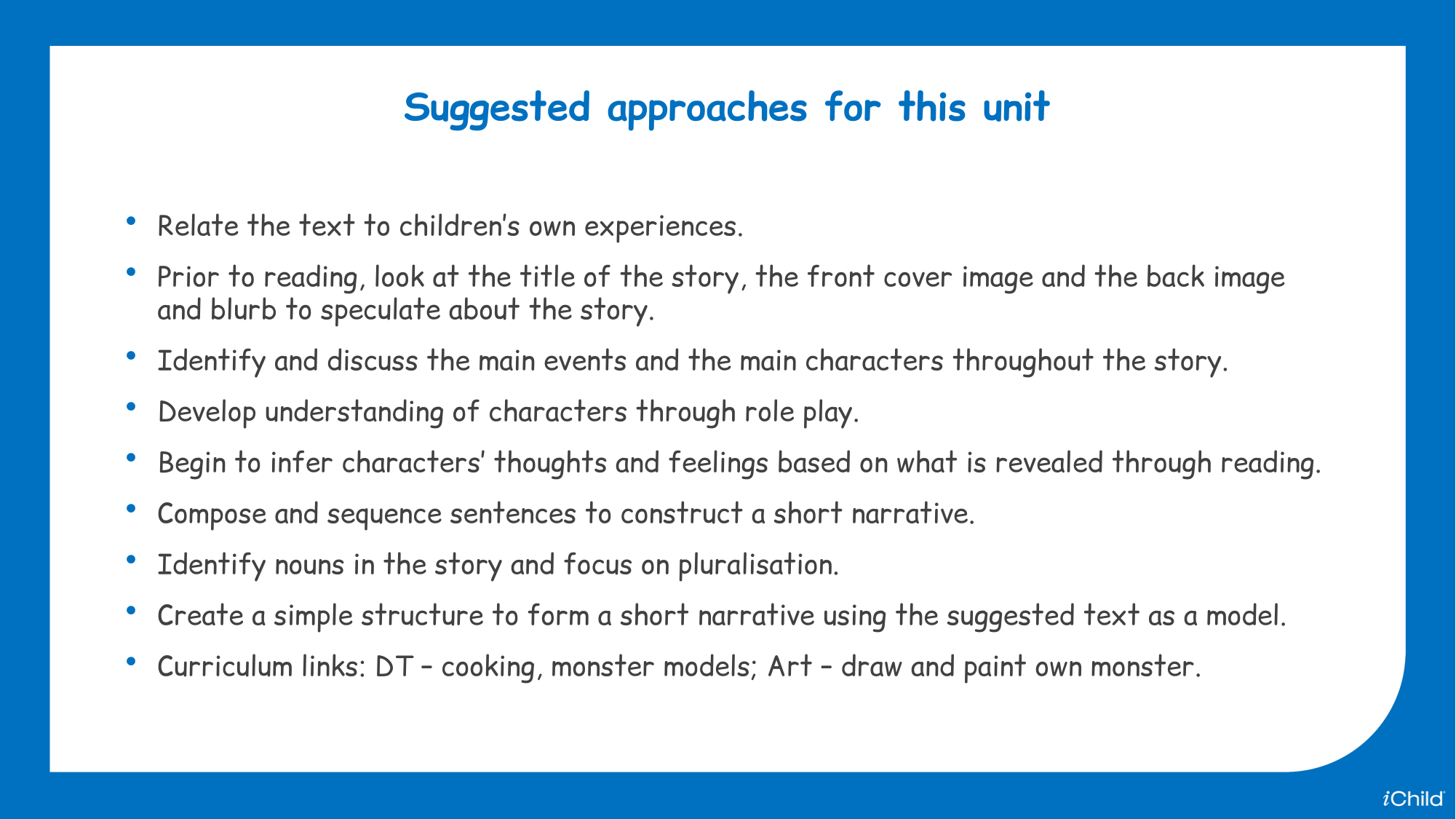

Suggested approaches for this unit
Relate the text to children’s own experiences.
Prior to reading, look at the title of the story, the front cover image and the back image and blurb to speculate about the story.
Identify and discuss the main events and the main characters throughout the story.
Develop understanding of characters through role play.
Begin to infer characters’ thoughts and feelings based on what is revealed through reading.
Compose and sequence sentences to construct a short narrative.
Identify nouns in the story and focus on pluralisation.
Create a simple structure to form a short narrative using the suggested text as a model.
Curriculum links: DT – cooking, monster models; Art – draw and paint own monster.